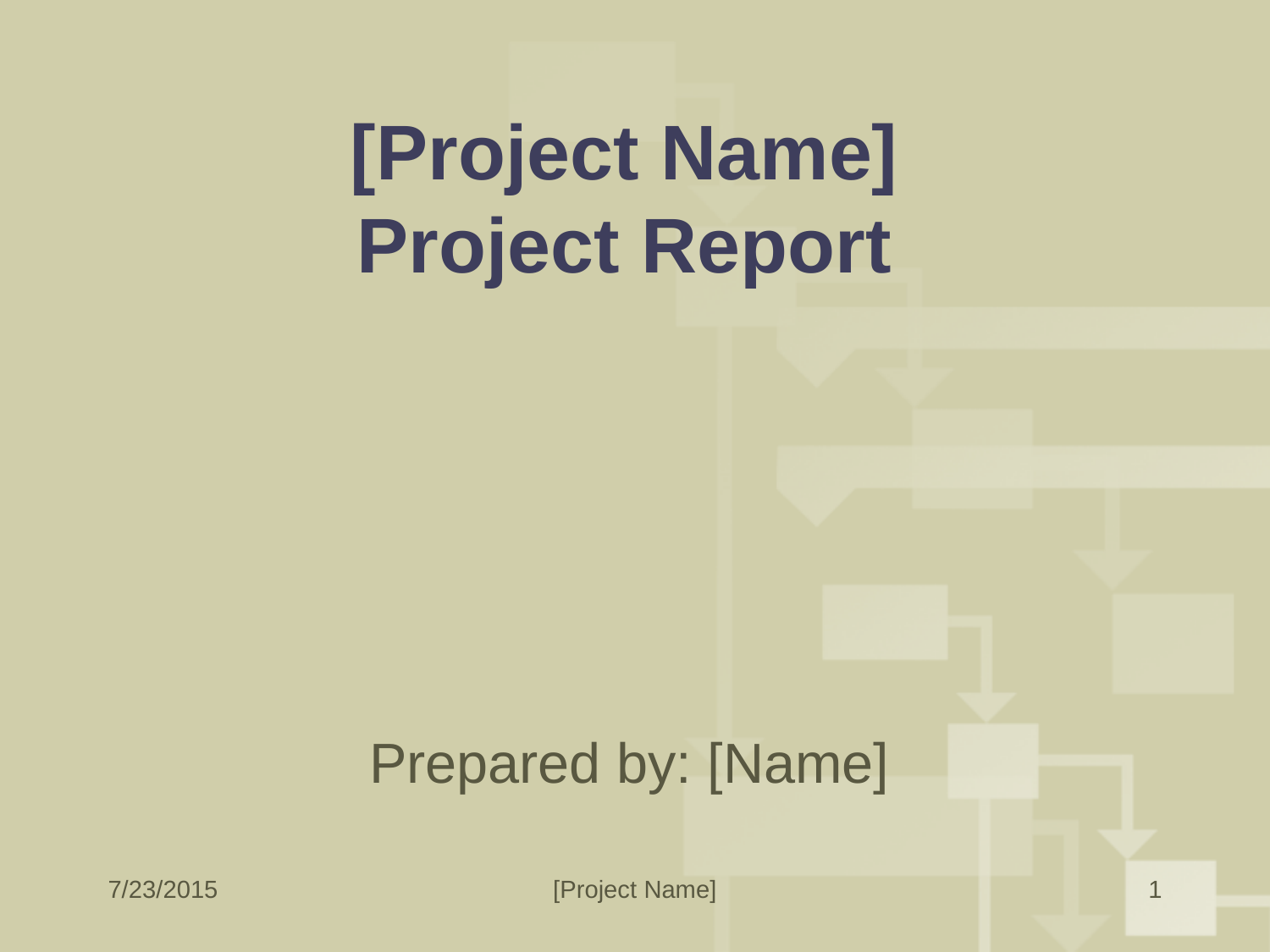

# [Project Name] Project Report
Prepared by: [Name]
7/23/2015
[Project Name]
1